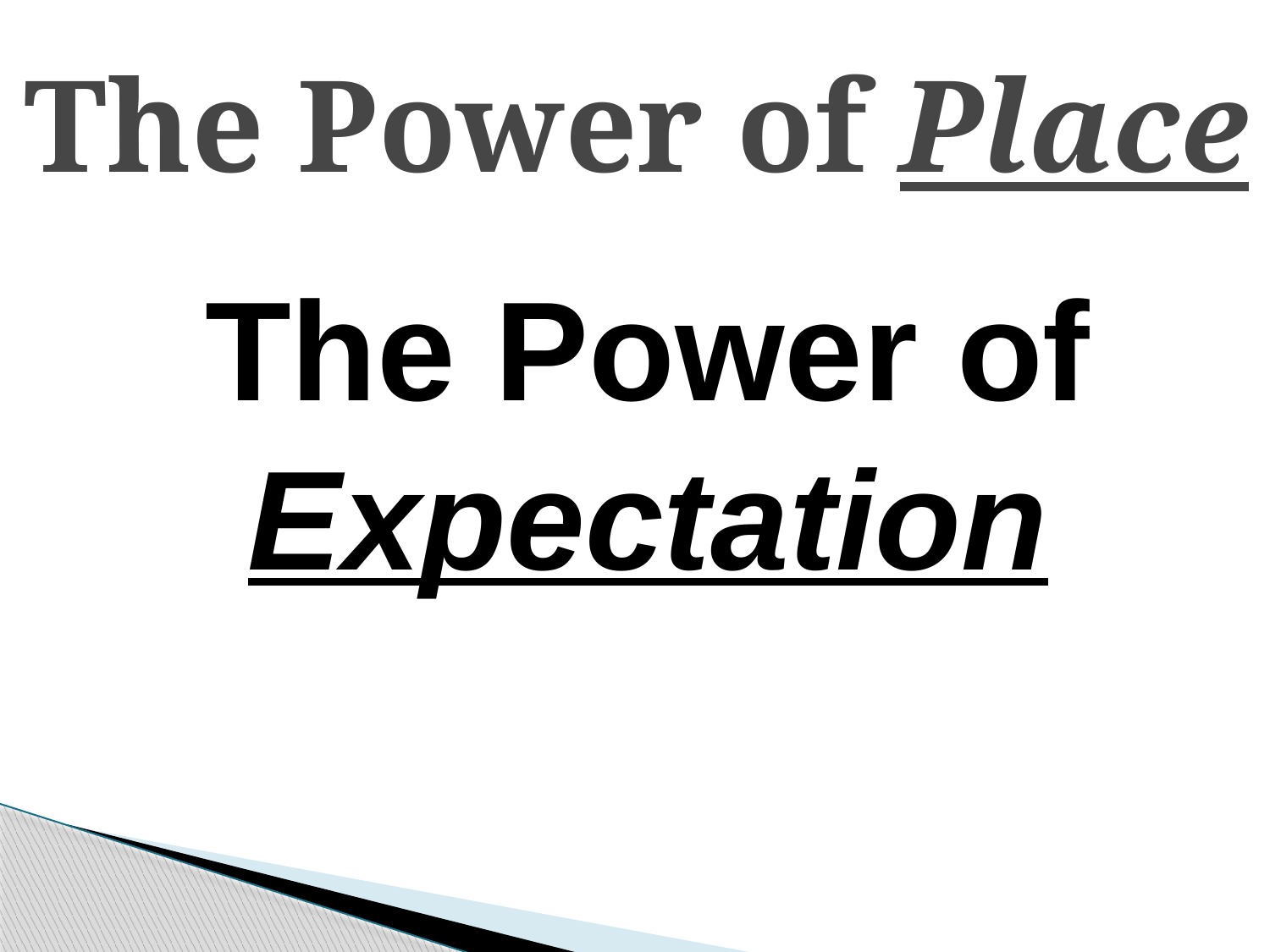

# The Power of Place
The Power of Expectation